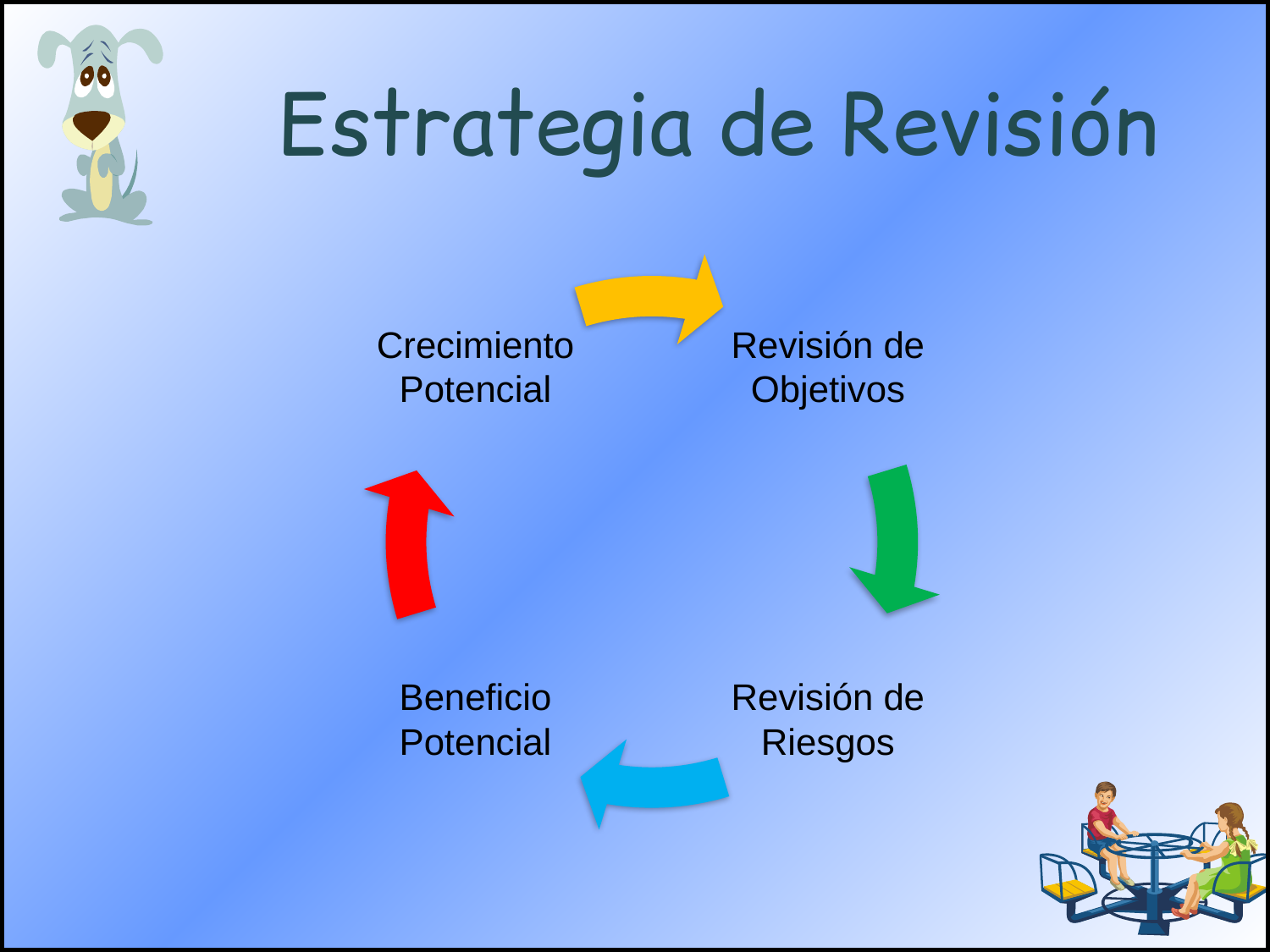

# Estrategia de Revisión
Revisión de
Objetivos
Revisión de
Riesgos
Beneficio
Potencial
Crecimiento
Potencial